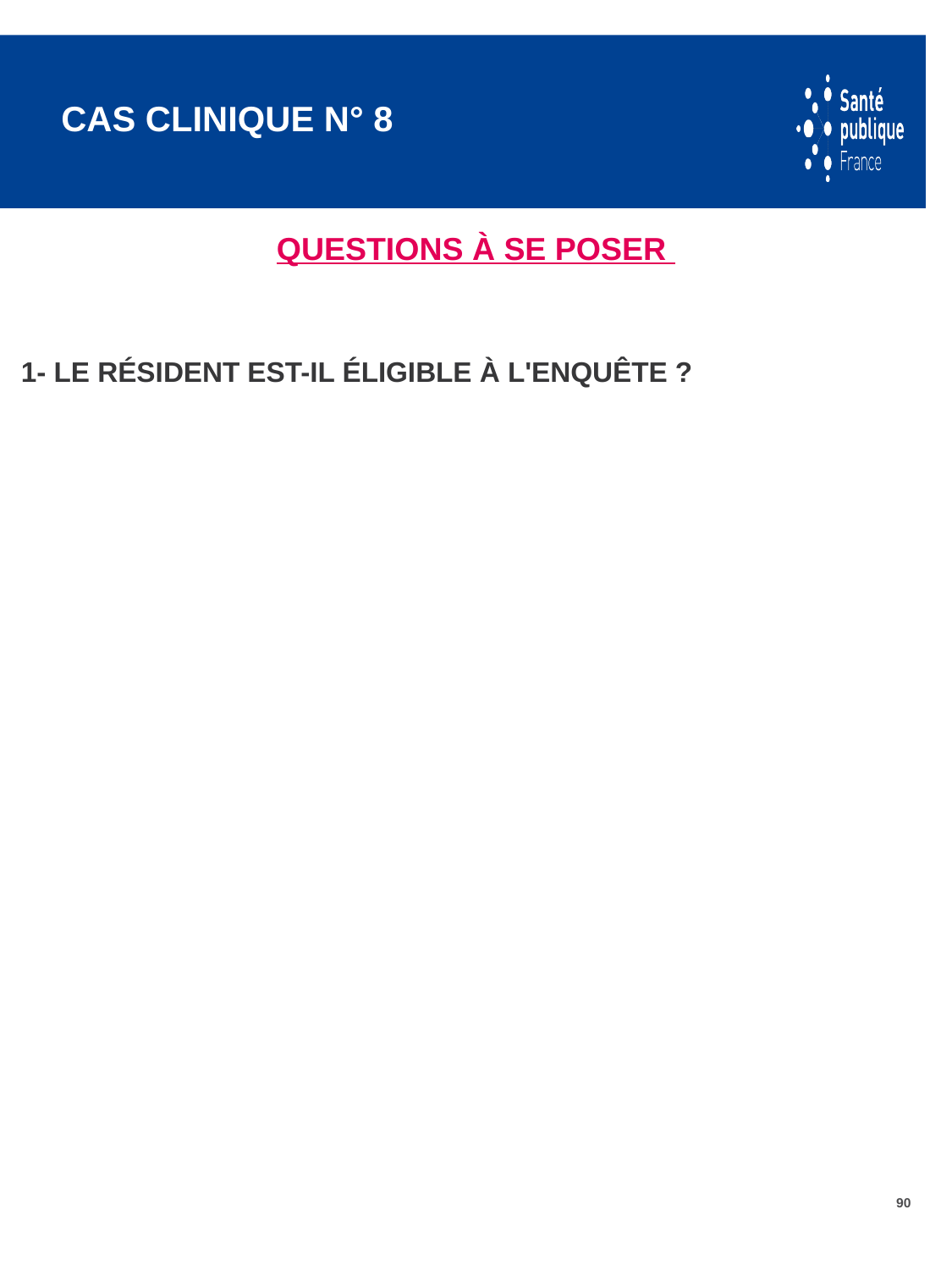

# Cas clinique n° 8
Questions à se poser

1- Le résident est-IL éligible à l'Enquête ?